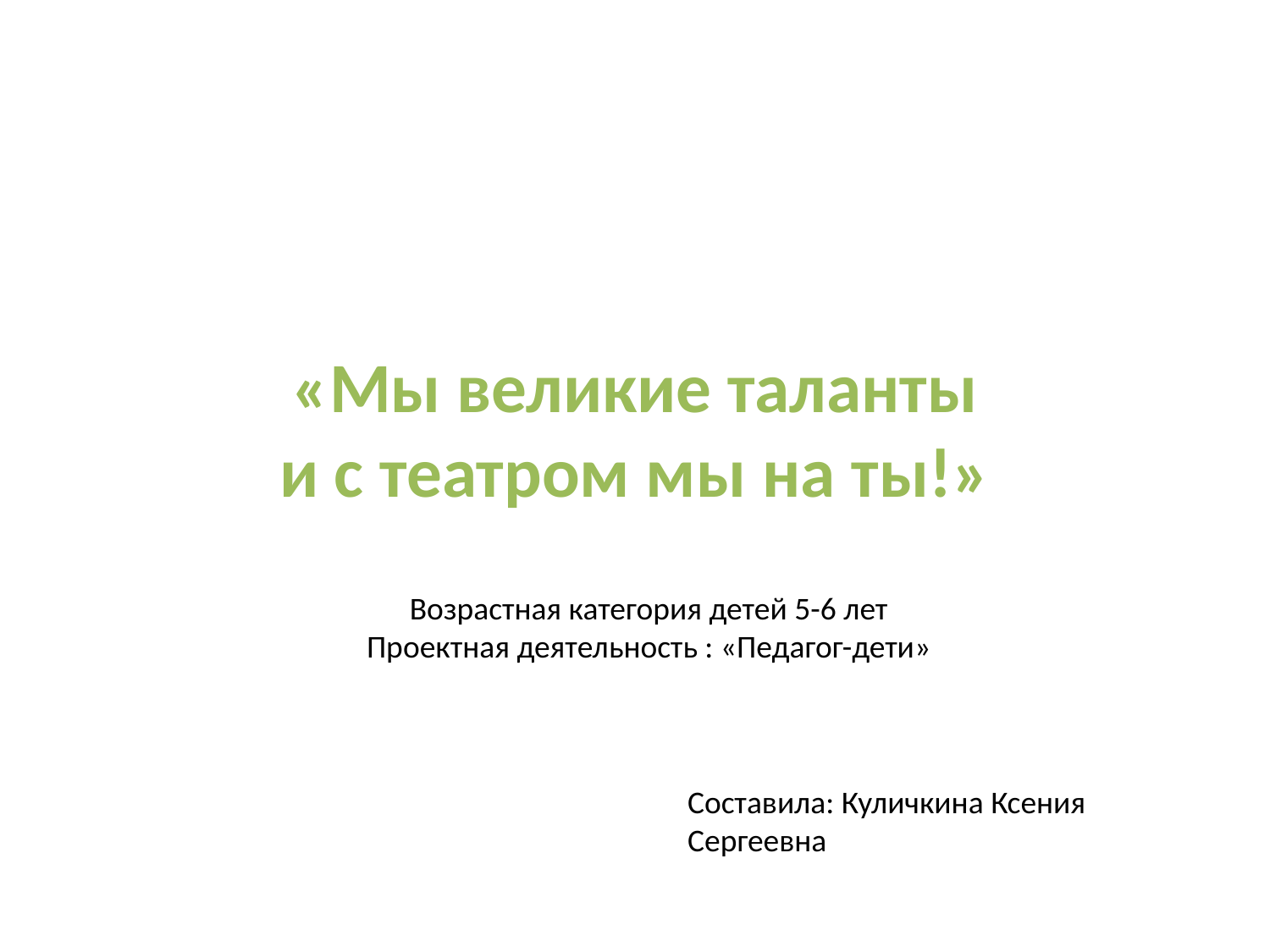

«Мы великие таланты и с театром мы на ты!»

Возрастная категория детей 5-6 лет
Проектная деятельность : «Педагог-дети»
Составила: Куличкина Ксения Сергеевна